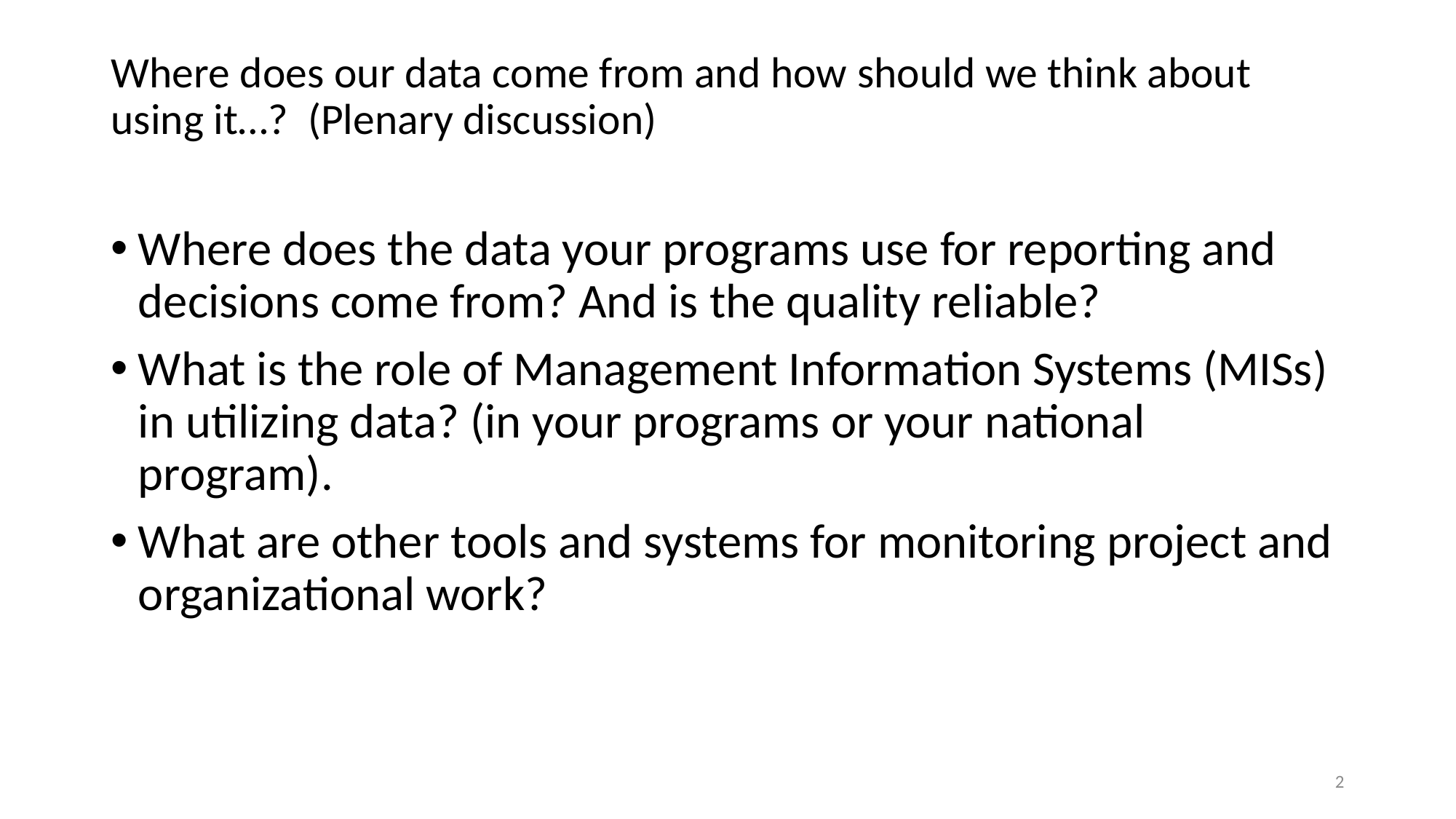

# Where does our data come from and how should we think about using it…?  (Plenary discussion)
Where does the data your programs use for reporting and decisions come from? And is the quality reliable?
What is the role of Management Information Systems (MISs) in utilizing data? (in your programs or your national program).
What are other tools and systems for monitoring project and organizational work?
2